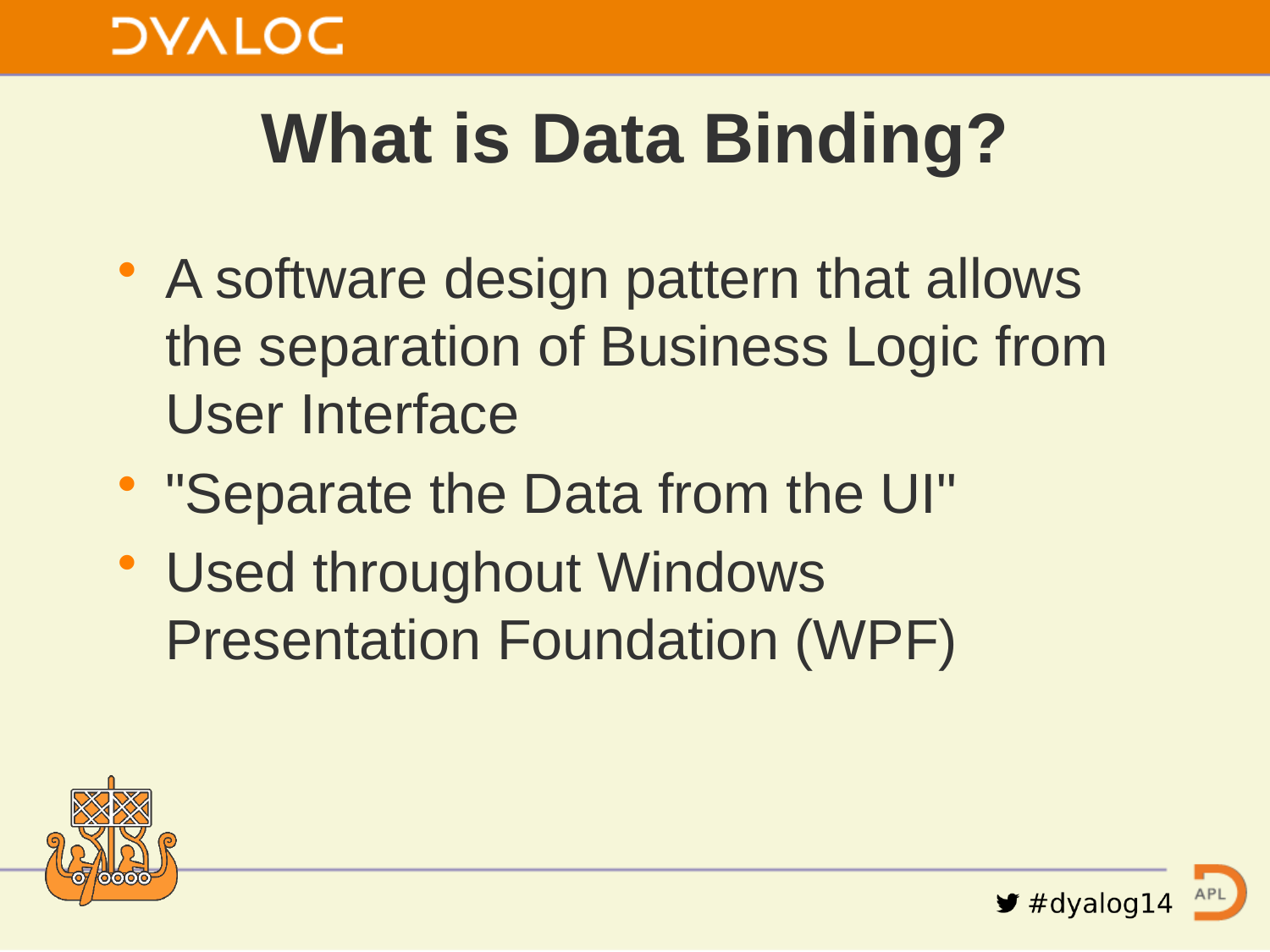

# What is Data Binding?
A software design pattern that allows the separation of Business Logic from User Interface
"Separate the Data from the UI"
Used throughout Windows Presentation Foundation (WPF)